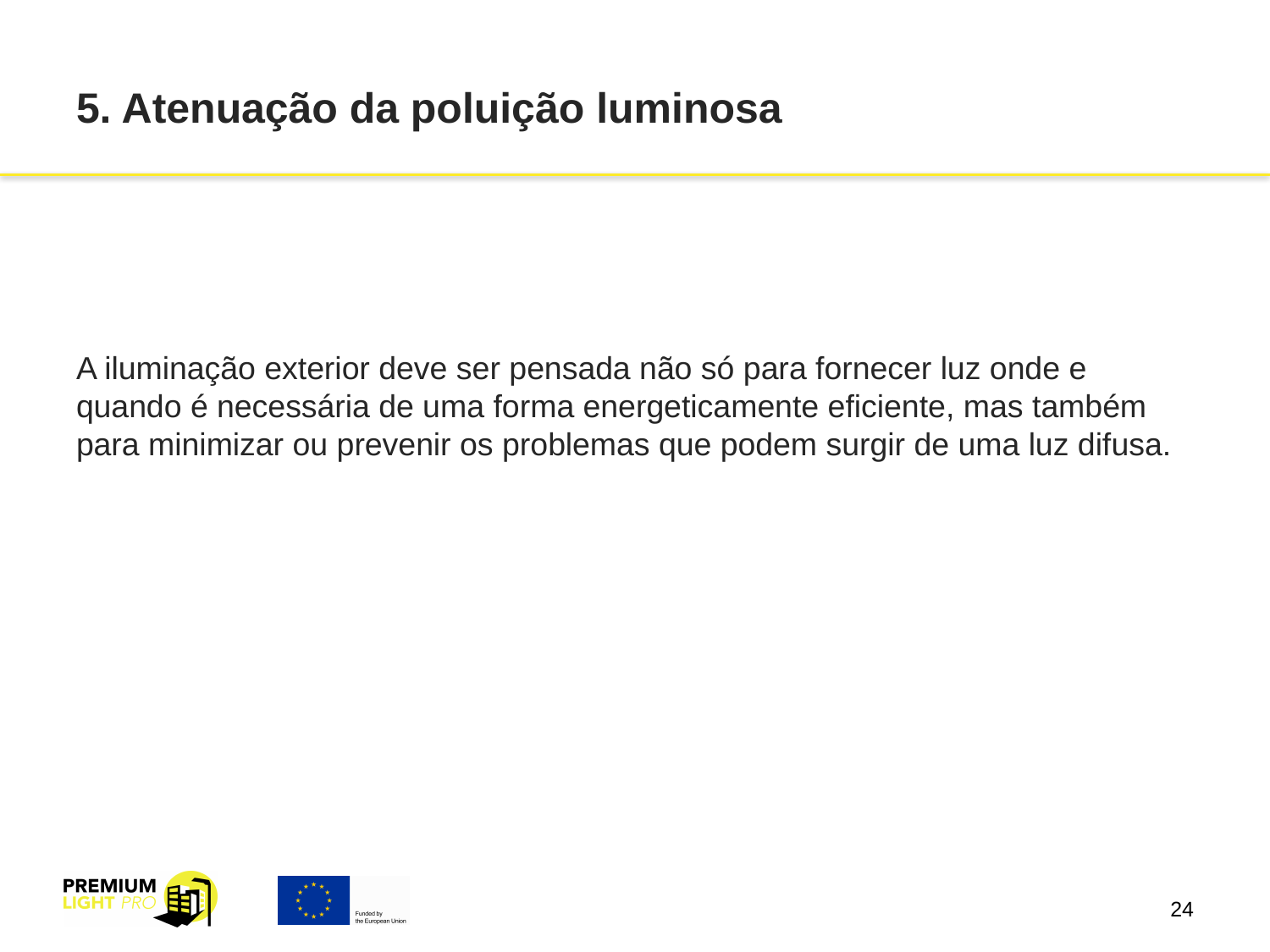

# 5. Atenuação da poluição luminosa
A iluminação exterior deve ser pensada não só para fornecer luz onde e quando é necessária de uma forma energeticamente eficiente, mas também para minimizar ou prevenir os problemas que podem surgir de uma luz difusa.